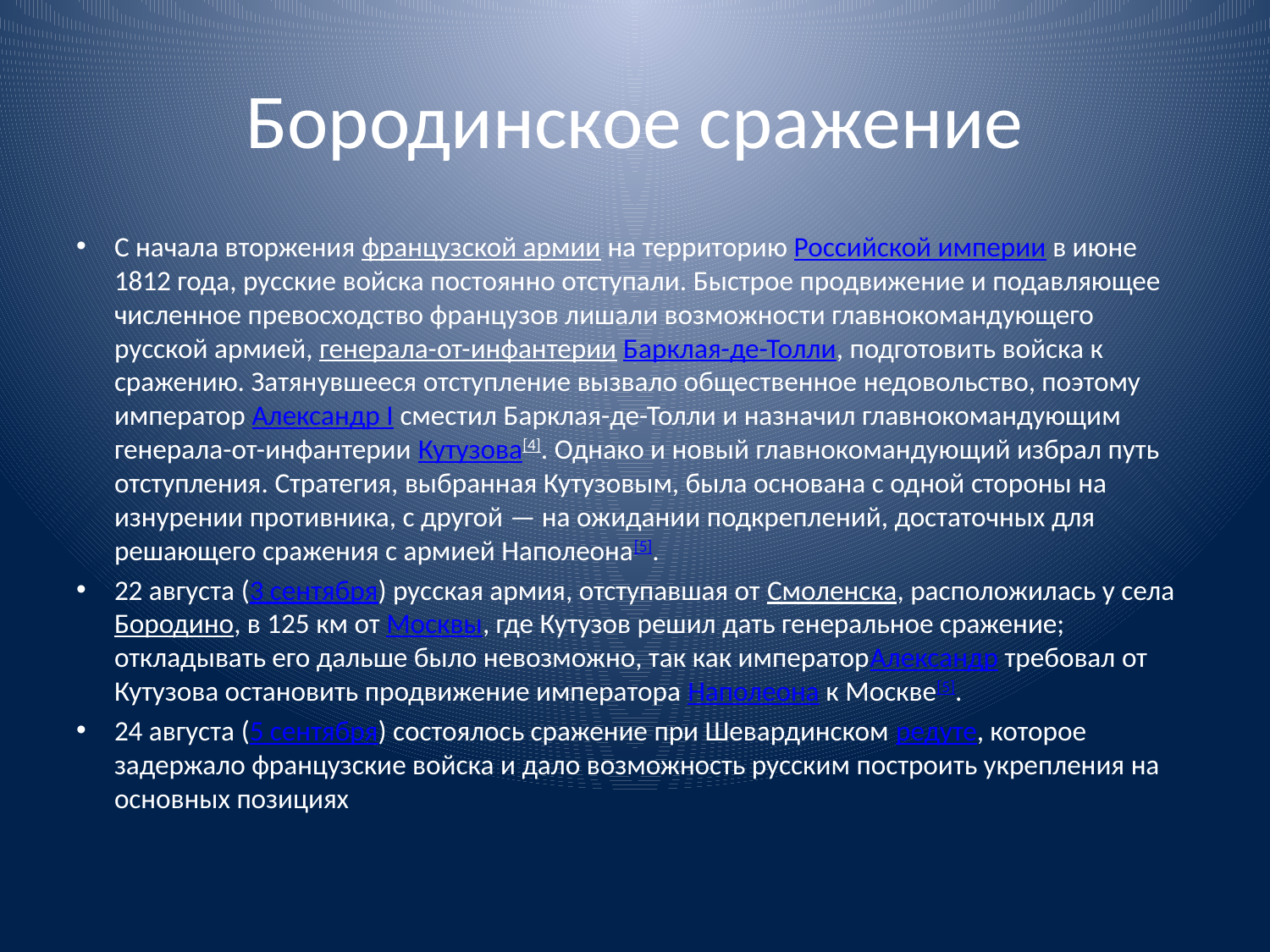

# Бородинское сражение
С начала вторжения французской армии на территорию Российской империи в июне 1812 года, русские войска постоянно отступали. Быстрое продвижение и подавляющее численное превосходство французов лишали возможности главнокомандующего русской армией, генерала-от-инфантерии Барклая-де-Толли, подготовить войска к сражению. Затянувшееся отступление вызвало общественное недовольство, поэтому император Александр I сместил Барклая-де-Толли и назначил главнокомандующим генерала-от-инфантерии Кутузова[4]. Однако и новый главнокомандующий избрал путь отступления. Стратегия, выбранная Кутузовым, была основана с одной стороны на изнурении противника, с другой — на ожидании подкреплений, достаточных для решающего сражения с армией Наполеона[5].
22 августа (3 сентября) русская армия, отступавшая от Смоленска, расположилась у села Бородино, в 125 км от Москвы, где Кутузов решил дать генеральное сражение; откладывать его дальше было невозможно, так как императорАлександр требовал от Кутузова остановить продвижение императора Наполеона к Москве[5].
24 августа (5 сентября) состоялось сражение при Шевардинском редуте, которое задержало французские войска и дало возможность русским построить укрепления на основных позициях